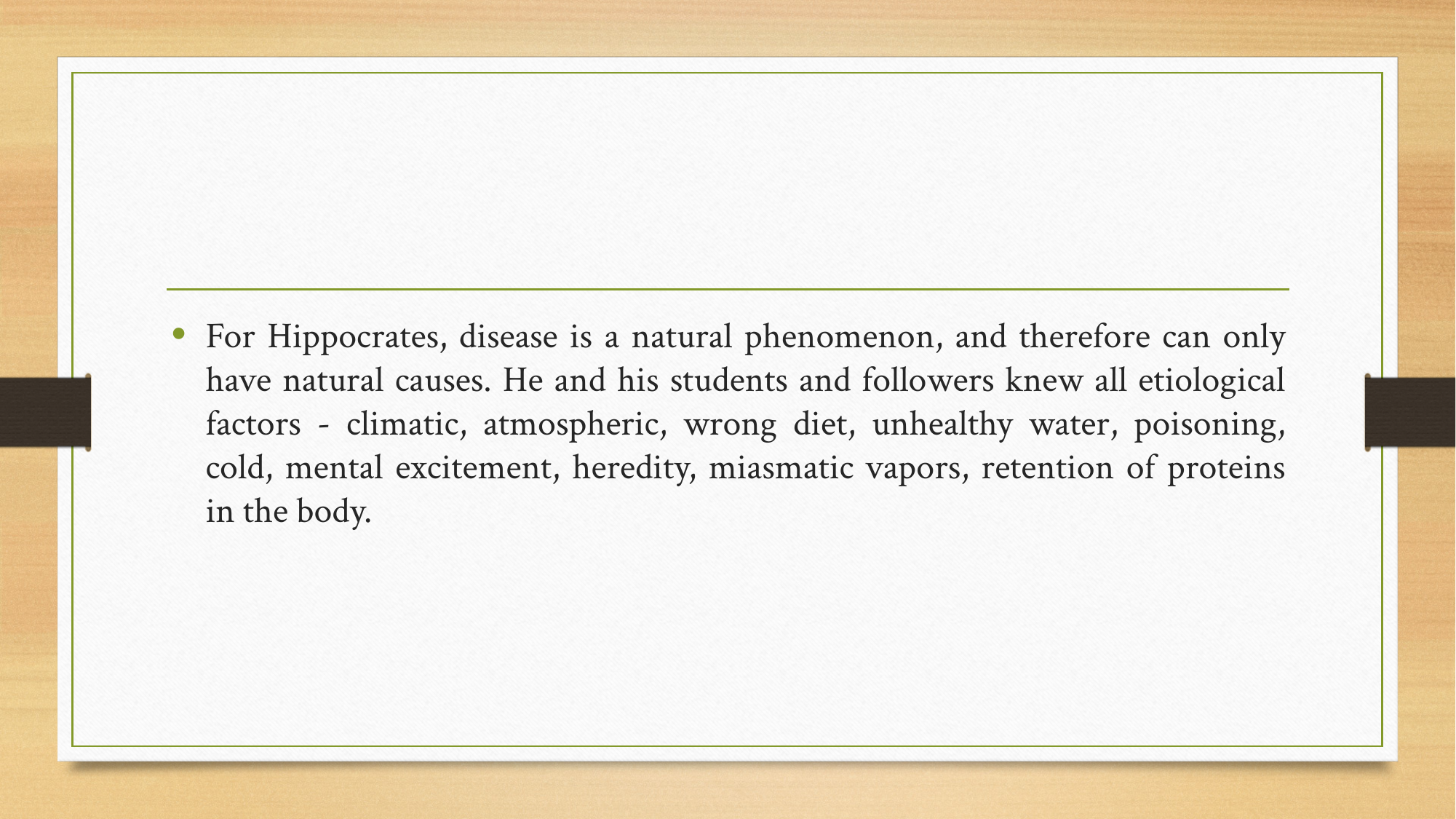

For Hippocrates, disease is a natural phenomenon, and therefore can only have natural causes. He and his students and followers knew all etiological factors - climatic, atmospheric, wrong diet, unhealthy water, poisoning, cold, mental excitement, heredity, miasmatic vapors, retention of proteins in the body.